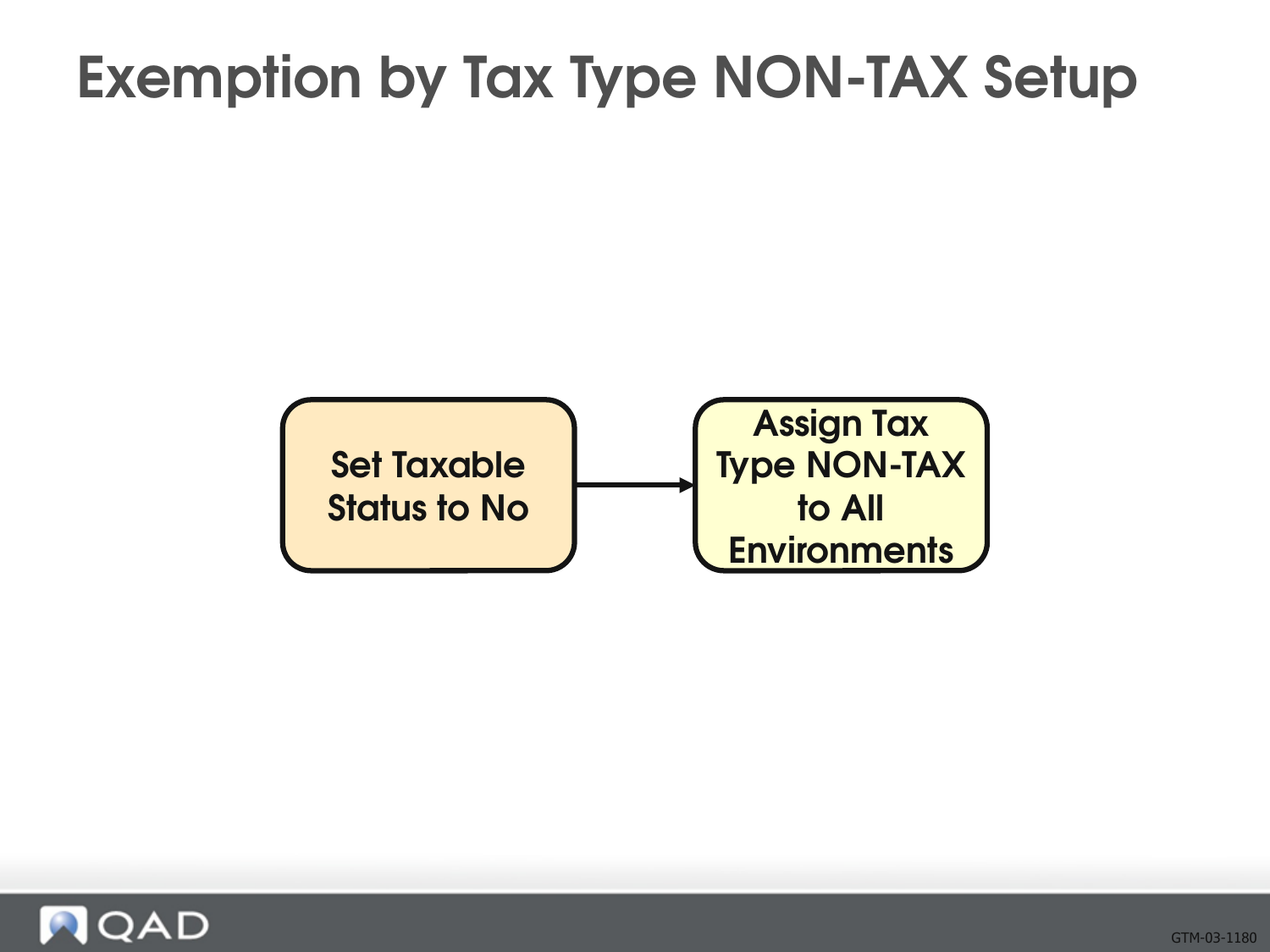

# Exemption by Tax Type NON-TAX Setup
Set Taxable
Status to No
Assign Tax
Type NON-TAX
to All
Environments
GTM-03-1180